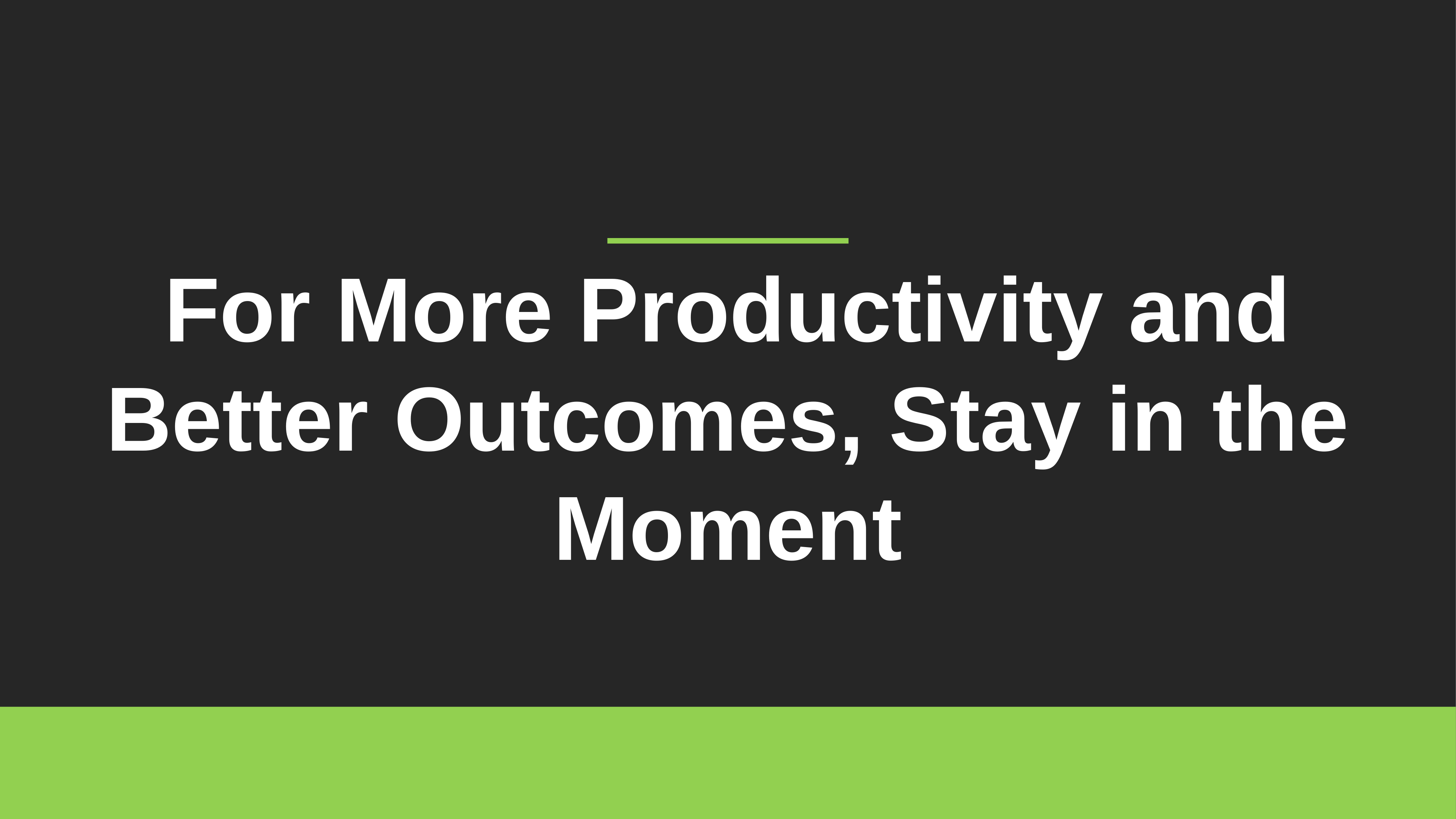

For More Productivity and Better Outcomes, Stay in the Moment